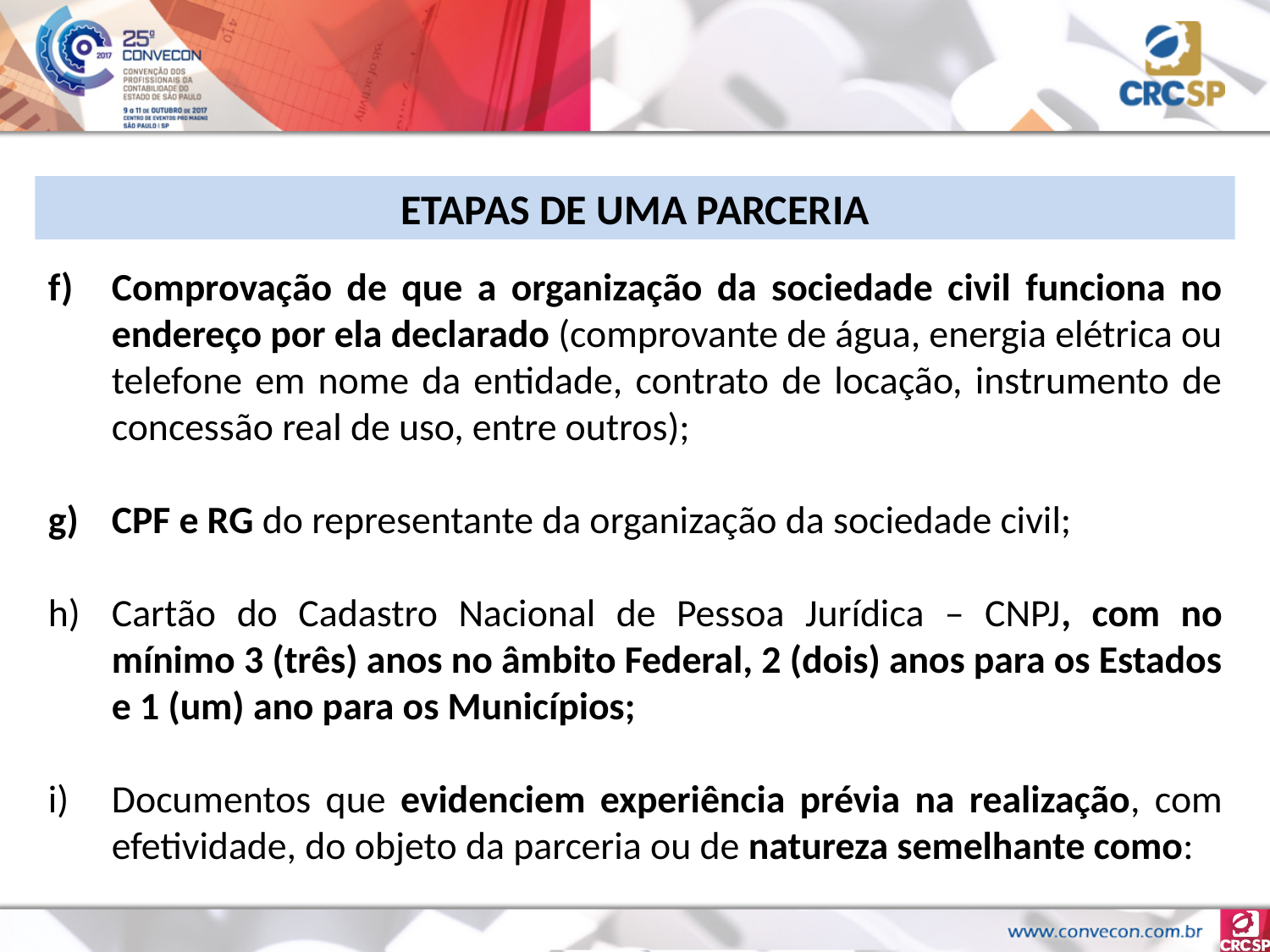

ETAPAS DE UMA PARCERIA
Comprovação de que a organização da sociedade civil funciona no endereço por ela declarado (comprovante de água, energia elétrica ou telefone em nome da entidade, contrato de locação, instrumento de concessão real de uso, entre outros);

CPF e RG do representante da organização da sociedade civil;

Cartão do Cadastro Nacional de Pessoa Jurídica – CNPJ, com no mínimo 3 (três) anos no âmbito Federal, 2 (dois) anos para os Estados e 1 (um) ano para os Municípios;

Documentos que evidenciem experiência prévia na realização, com efetividade, do objeto da parceria ou de natureza semelhante como: